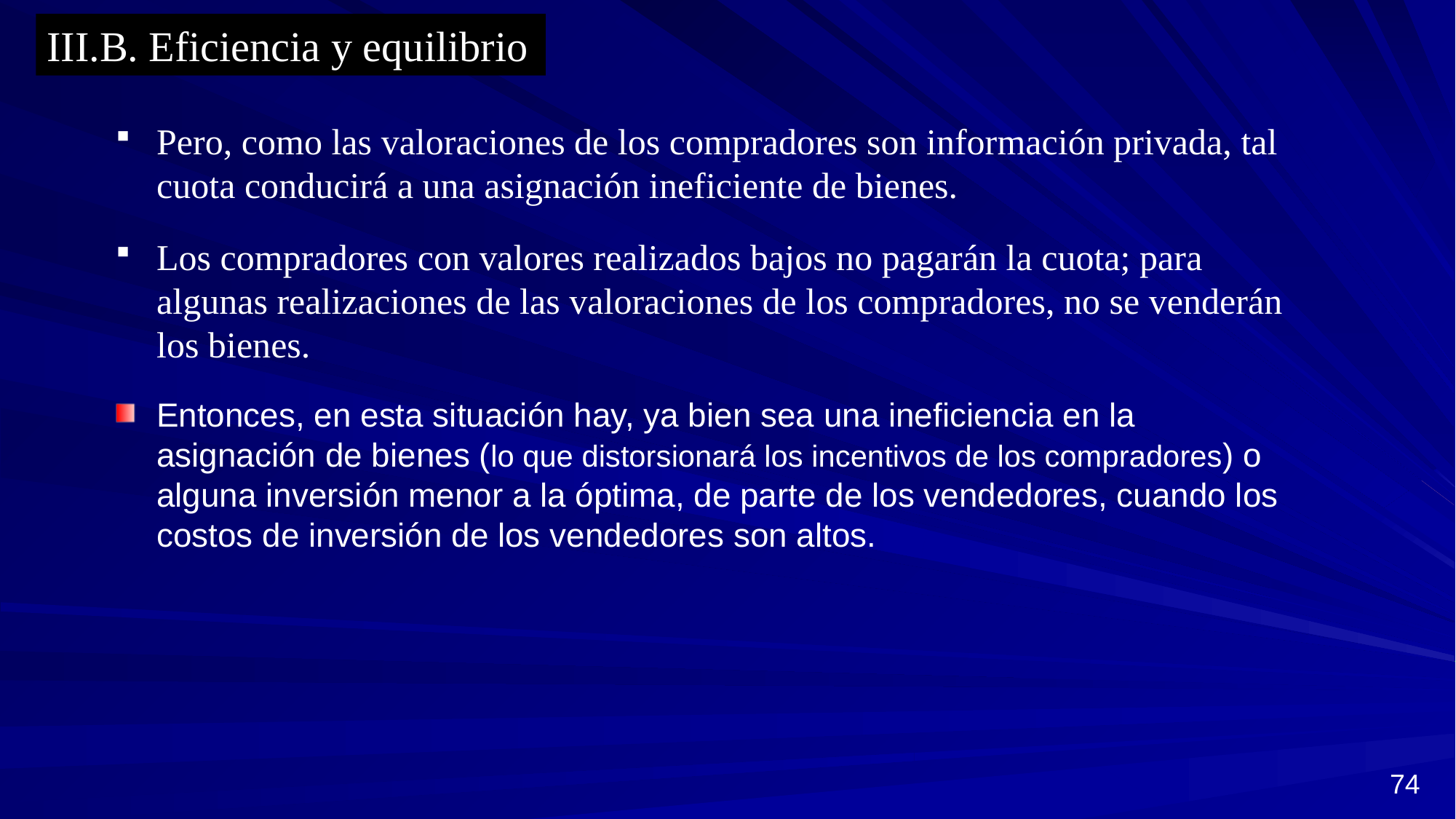

III.B. Eficiencia y equilibrio
Pero, como las valoraciones de los compradores son información privada, tal cuota conducirá a una asignación ineficiente de bienes.

Los compradores con valores realizados bajos no pagarán la cuota; para algunas realizaciones de las valoraciones de los compradores, no se venderán los bienes.

Entonces, en esta situación hay, ya bien sea una ineficiencia en la asignación de bienes (lo que distorsionará los incentivos de los compradores) o alguna inversión menor a la óptima, de parte de los vendedores, cuando los costos de inversión de los vendedores son altos.
74